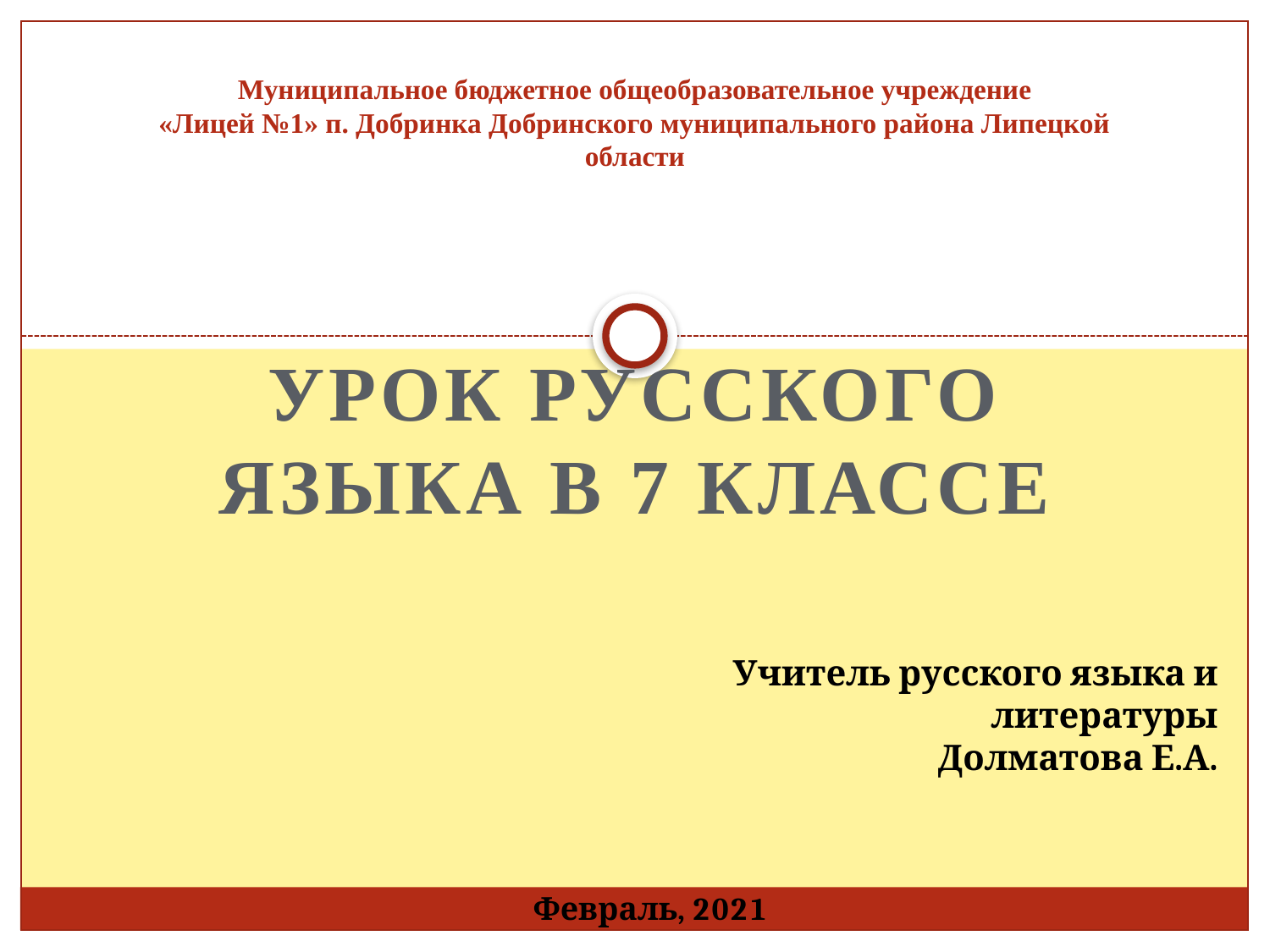

# Муниципальное бюджетное общеобразовательное учреждение «Лицей №1» п. Добринка Добринского муниципального района Липецкой области
Урок русского языка В 7 классе
Учитель русского языка и литературы
Долматова Е.А.

Февраль, 2021